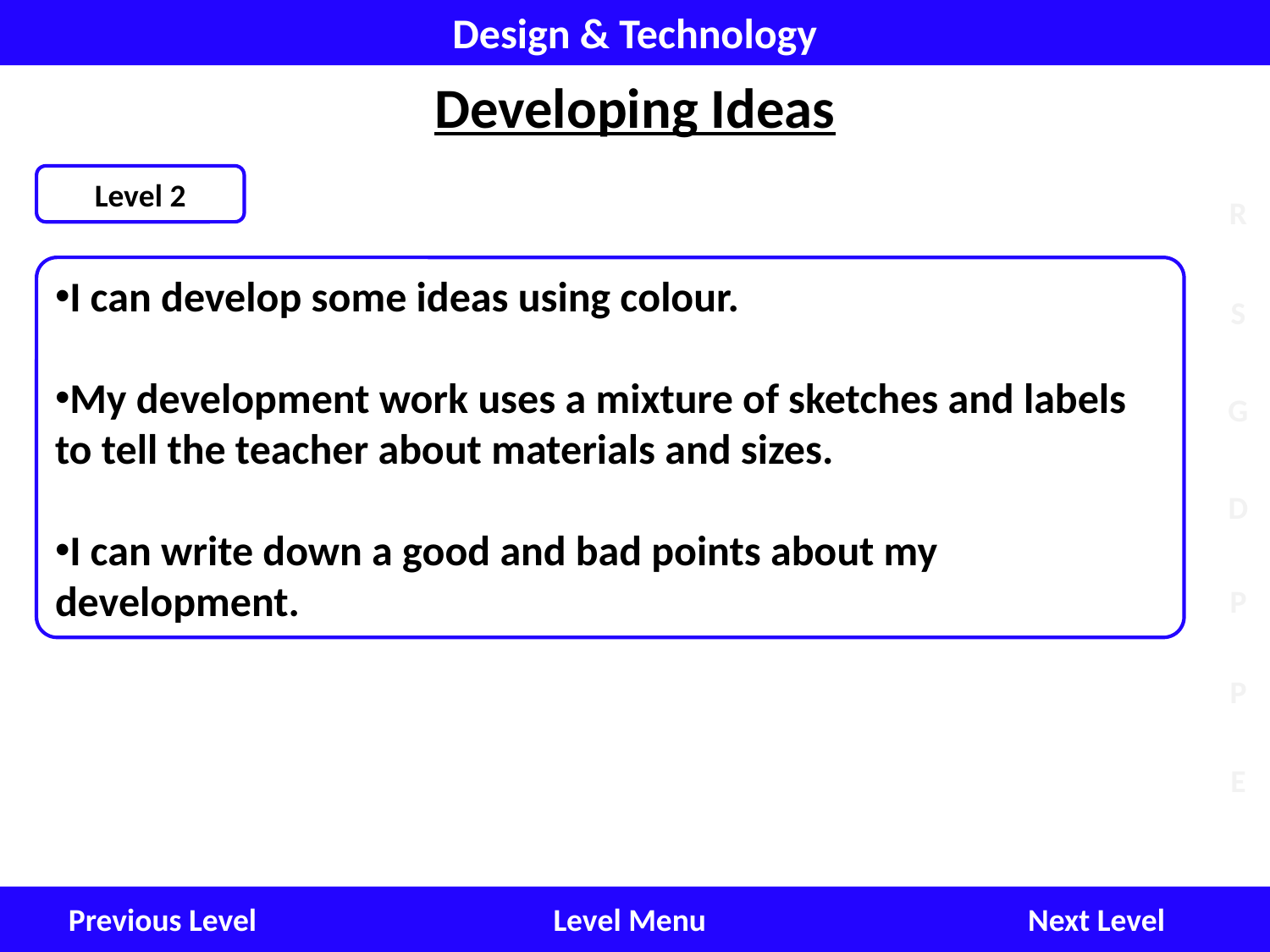

Design & Technology
Developing Ideas
Level 2
I can develop some ideas using colour.

My development work uses a mixture of sketches and labels to tell the teacher about materials and sizes.

I can write down a good and bad points about my development.

Next Level
Level Menu
Previous Level